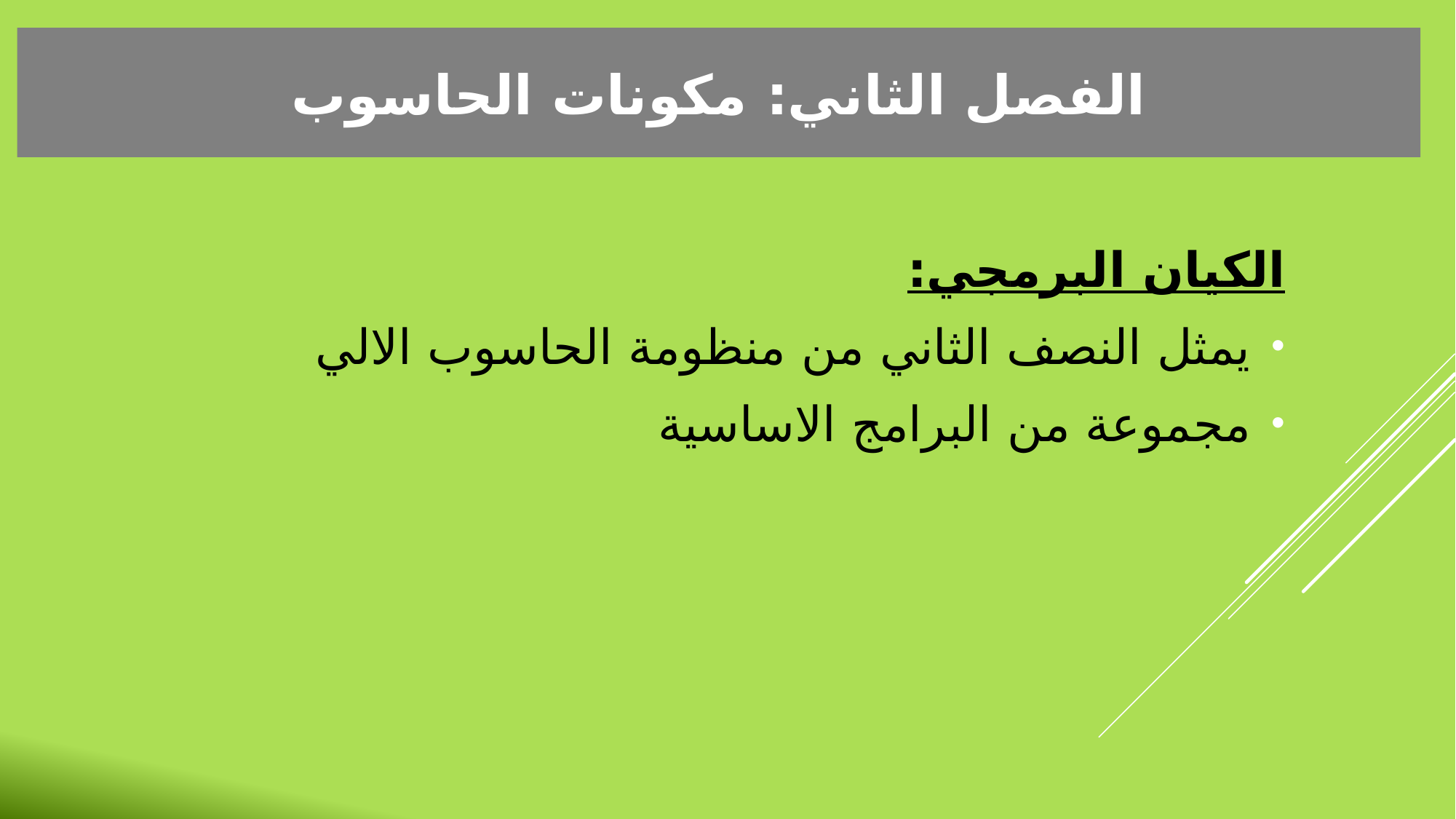

الفصل الثاني: مكونات الحاسوب
الكيان البرمجي:
يمثل النصف الثاني من منظومة الحاسوب الالي
مجموعة من البرامج الاساسية